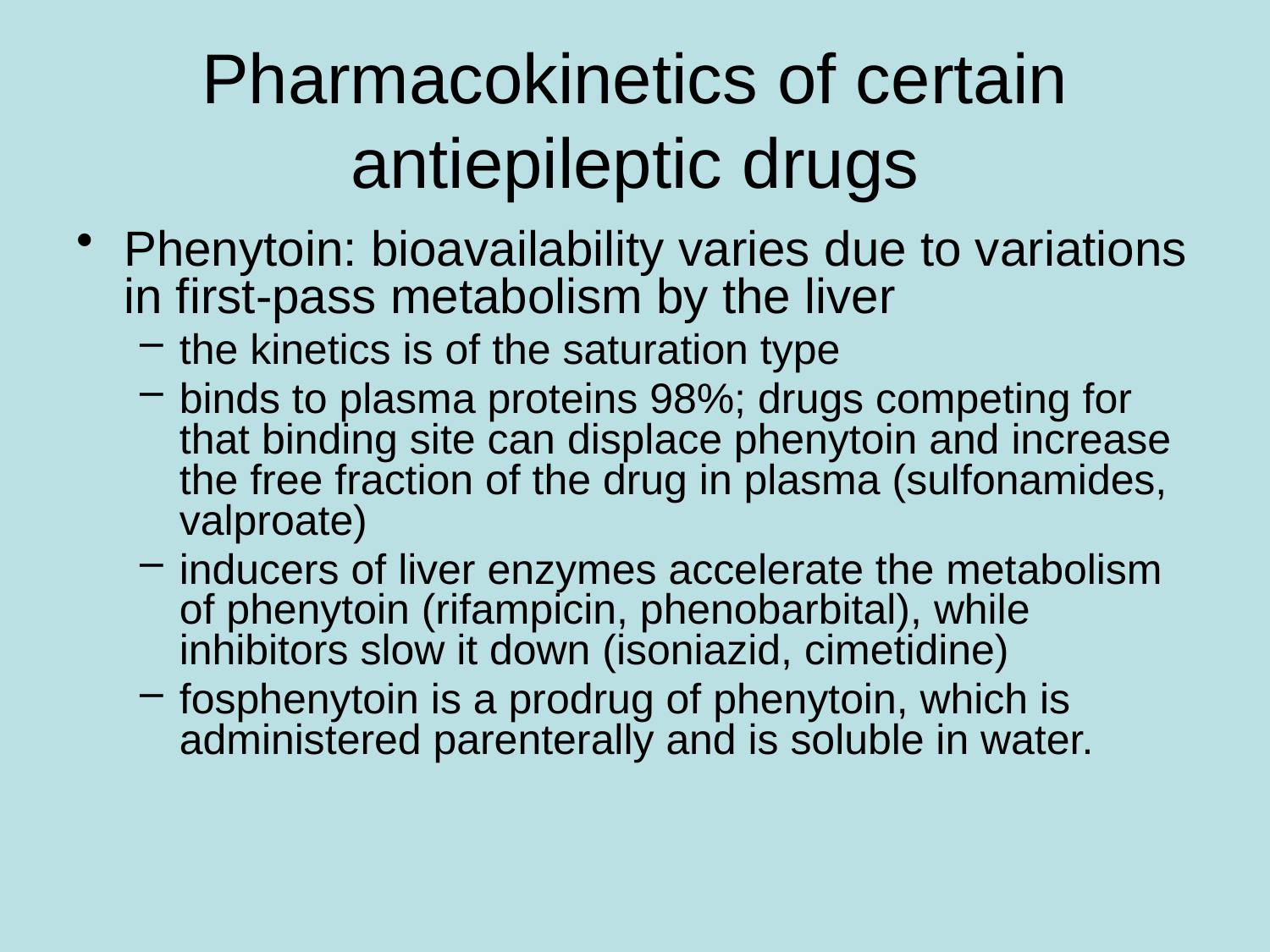

# Pharmacokinetics of certain antiepileptic drugs
Phenytoin: bioavailability varies due to variations in first-pass metabolism by the liver
the kinetics is of the saturation type
binds to plasma proteins 98%; drugs competing for that binding site can displace phenytoin and increase the free fraction of the drug in plasma (sulfonamides, valproate)
inducers of liver enzymes accelerate the metabolism of phenytoin (rifampicin, phenobarbital), while inhibitors slow it down (isoniazid, cimetidine)
fosphenytoin is a prodrug of phenytoin, which is administered parenterally and is soluble in water.